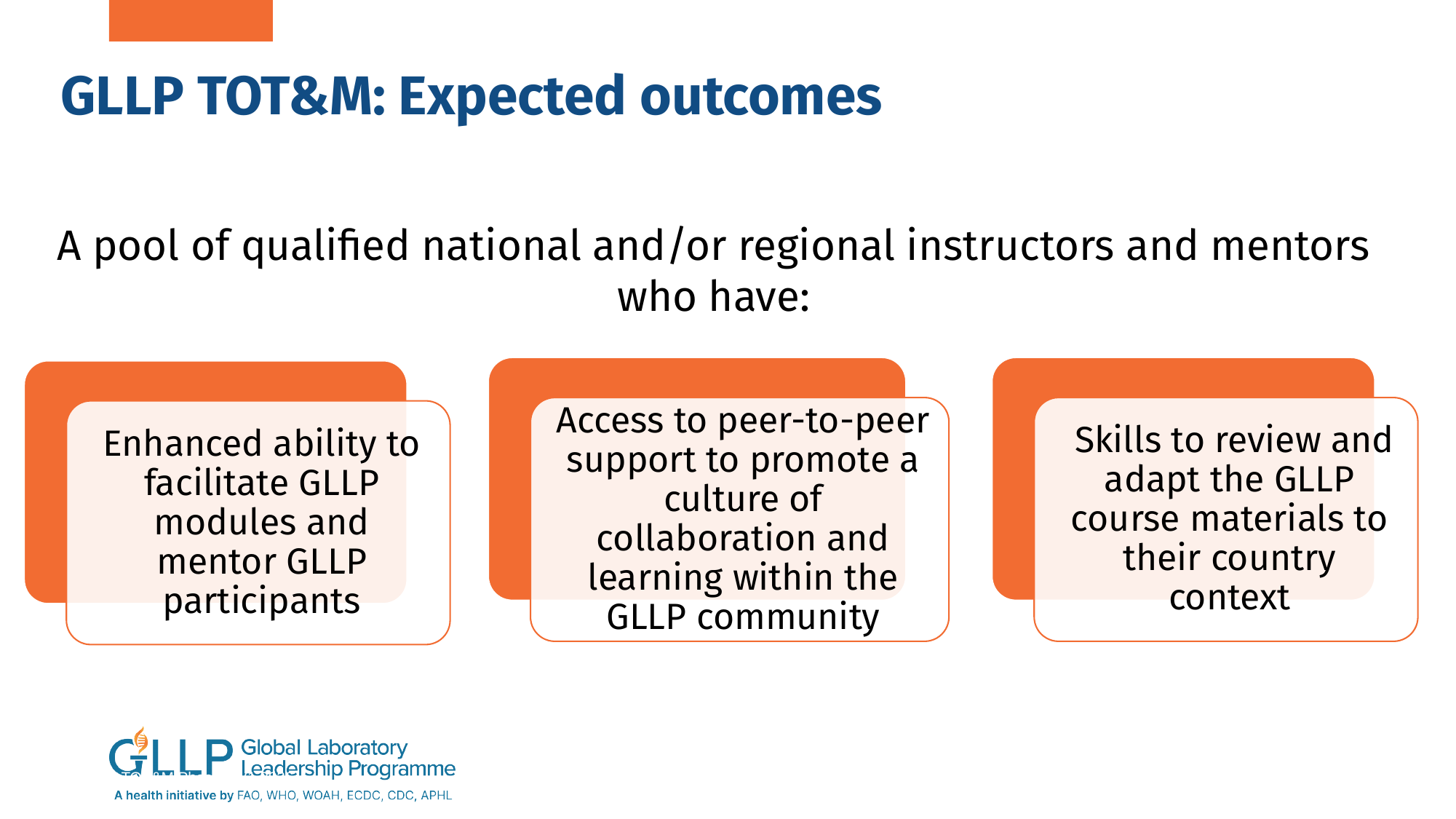

# GLLP TOT&M: Expected outcomes
Enhanced ability to facilitate GLLP modules and mentor GLLP participants
Access to peer-to-peer support to promote a culture of collaboration and learning within the GLLP community
 Skills to review and adapt the GLLP course materials to their country context
A pool of qualified national and/or regional instructors and mentors who have:
TOT&M Phase 1 V1 2026
22